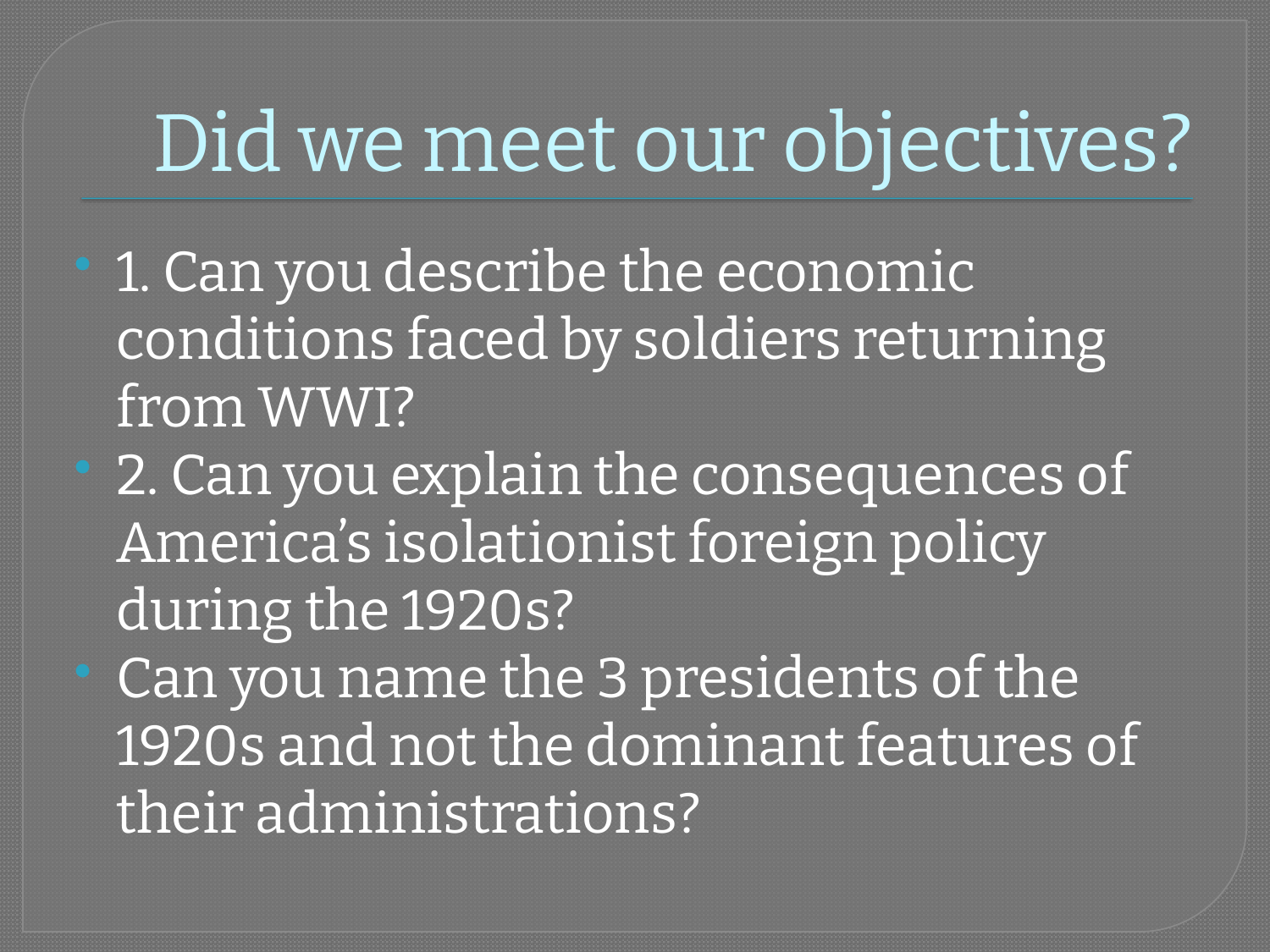

# Did we meet our objectives?
1. Can you describe the economic conditions faced by soldiers returning from WWI?
2. Can you explain the consequences of America’s isolationist foreign policy during the 1920s?
Can you name the 3 presidents of the 1920s and not the dominant features of their administrations?